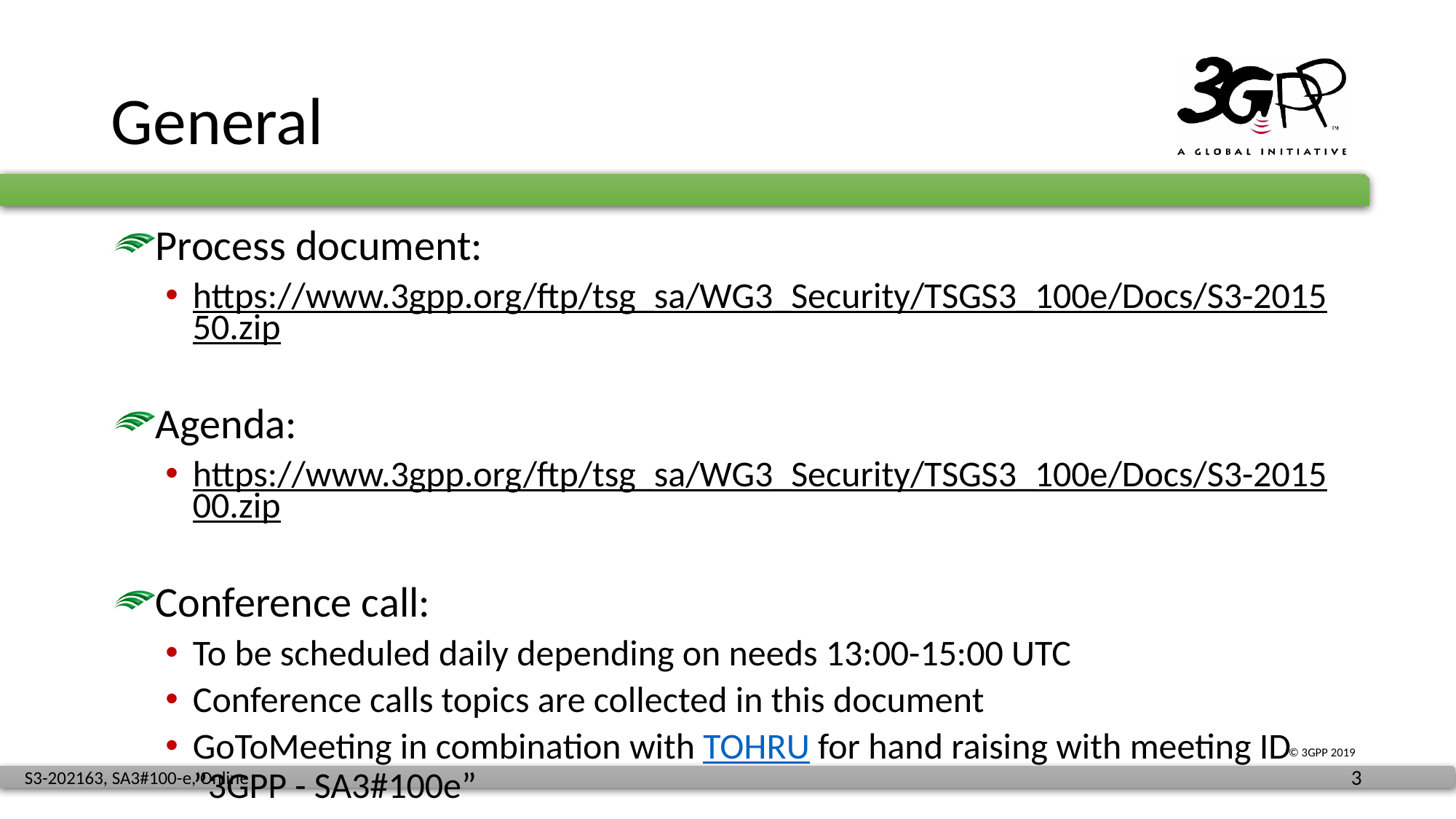

# General
Process document:
https://www.3gpp.org/ftp/tsg_sa/WG3_Security/TSGS3_100e/Docs/S3-201550.zip
Agenda:
https://www.3gpp.org/ftp/tsg_sa/WG3_Security/TSGS3_100e/Docs/S3-201500.zip
Conference call:
To be scheduled daily depending on needs 13:00-15:00 UTC
Conference calls topics are collected in this document
GoToMeeting in combination with TOHRU for hand raising with meeting ID ”3GPP - SA3#100e”